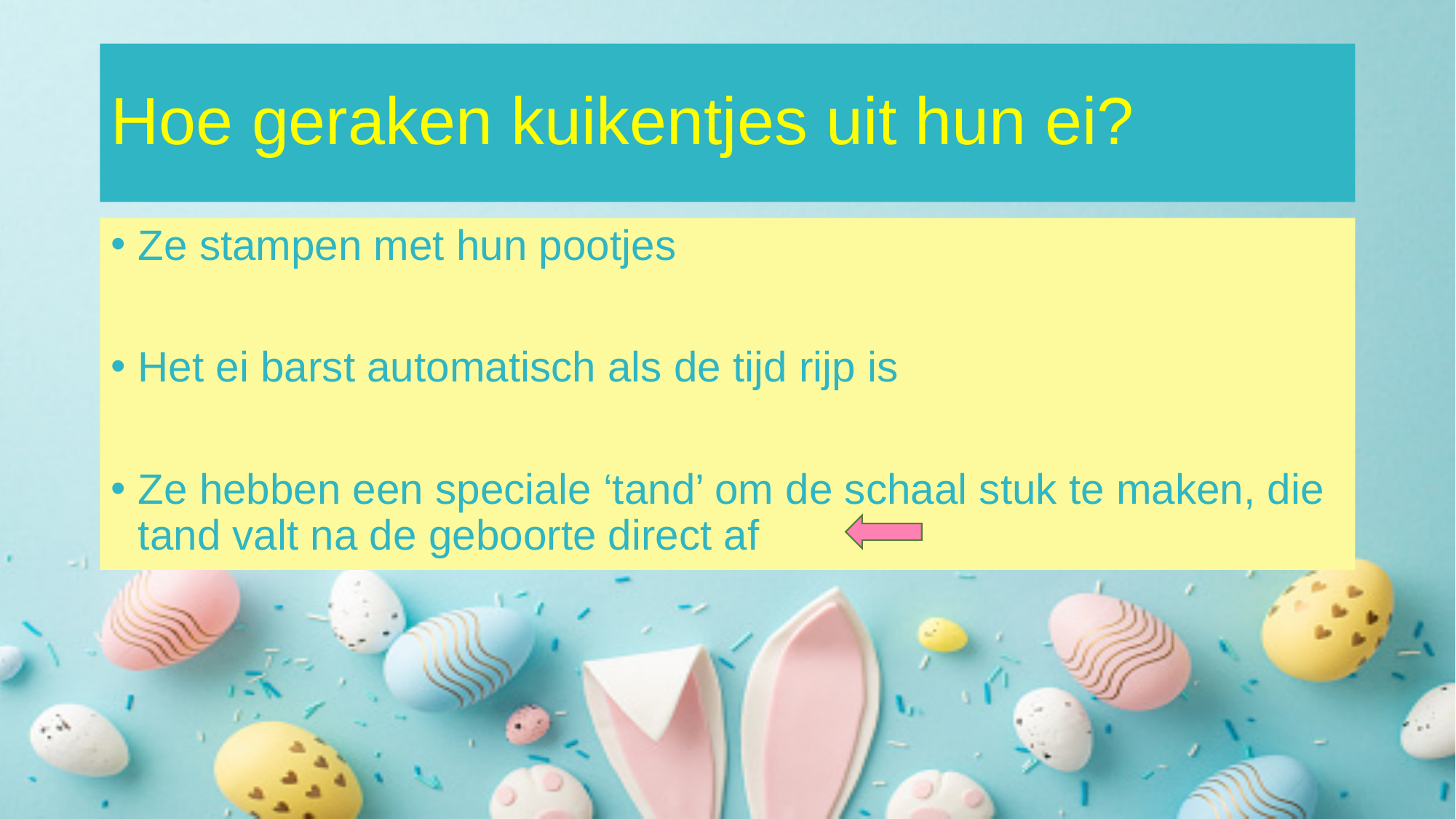

# Hoe geraken kuikentjes uit hun ei?
Ze stampen met hun pootjes

Het ei barst automatisch als de tijd rijp is

Ze hebben een speciale ‘tand’ om de schaal stuk te maken, die tand valt na de geboorte direct af